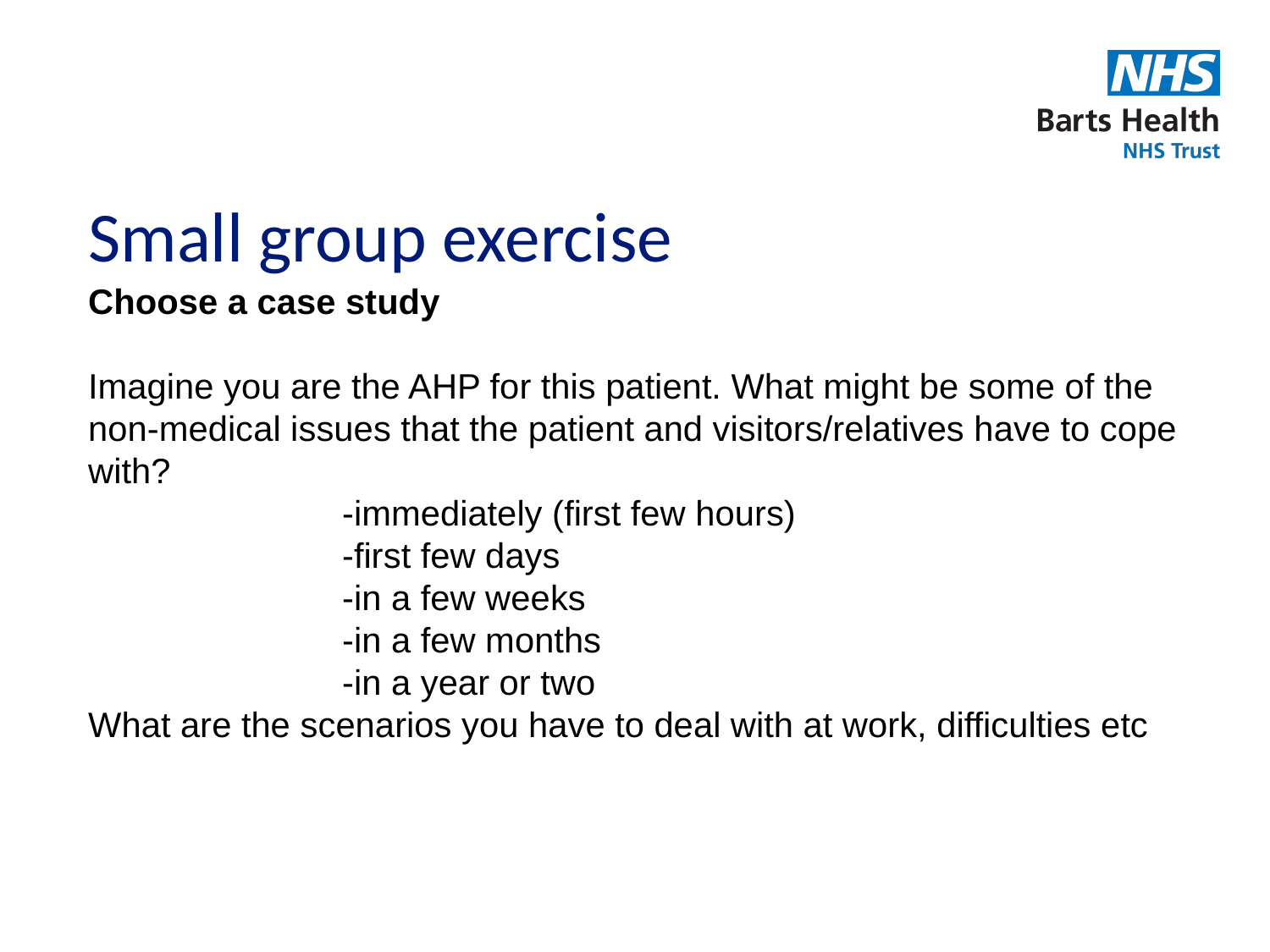

# Small group exercise
Choose a case study

Imagine you are the AHP for this patient. What might be some of the non-medical issues that the patient and visitors/relatives have to cope with?
		-immediately (first few hours)
		-first few days
		-in a few weeks
		-in a few months
		-in a year or two
What are the scenarios you have to deal with at work, difficulties etc